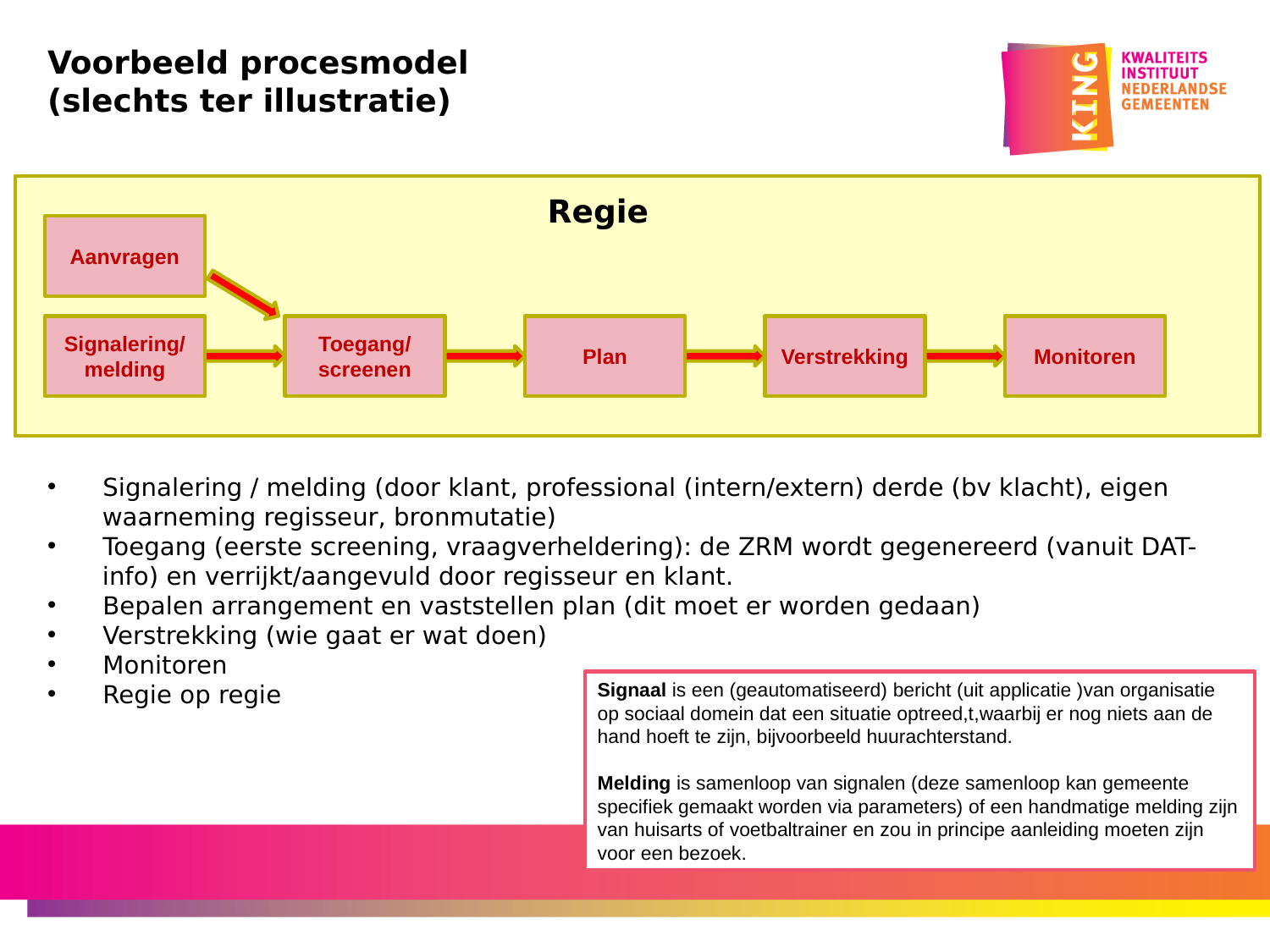

Voorbeeld procesmodel (slechts ter illustratie)

Regie
Aanvragen

Signalering/
melding
Toegang/
screenen
Plan
Verstrekking
Monitoren

  Signalering / melding (door klant, professional (intern/extern) derde (bv klacht), eigen
       waarneming regisseur, bronmutatie)
  Toegang (eerste screening, vraagverheldering): de ZRM wordt gegenereerd (vanuit DAT-
       info) en verrijkt/aangevuld door regisseur en klant.
  Bepalen arrangement en vaststellen plan (dit moet er worden gedaan)
  Verstrekking (wie gaat er wat doen)
  Monitoren
  Regie op regie

Signaal is een (geautomatiseerd) bericht (uit applicatie )van organisatie op sociaal domein dat een situatie optreed,t,waarbij er nog niets aan de hand hoeft te zijn, bijvoorbeeld huurachterstand.

Melding is samenloop van signalen (deze samenloop kan gemeente specifiek gemaakt worden via parameters) of een handmatige melding zijn van huisarts of voetbaltrainer en zou in principe aanleiding moeten zijn voor een bezoek.